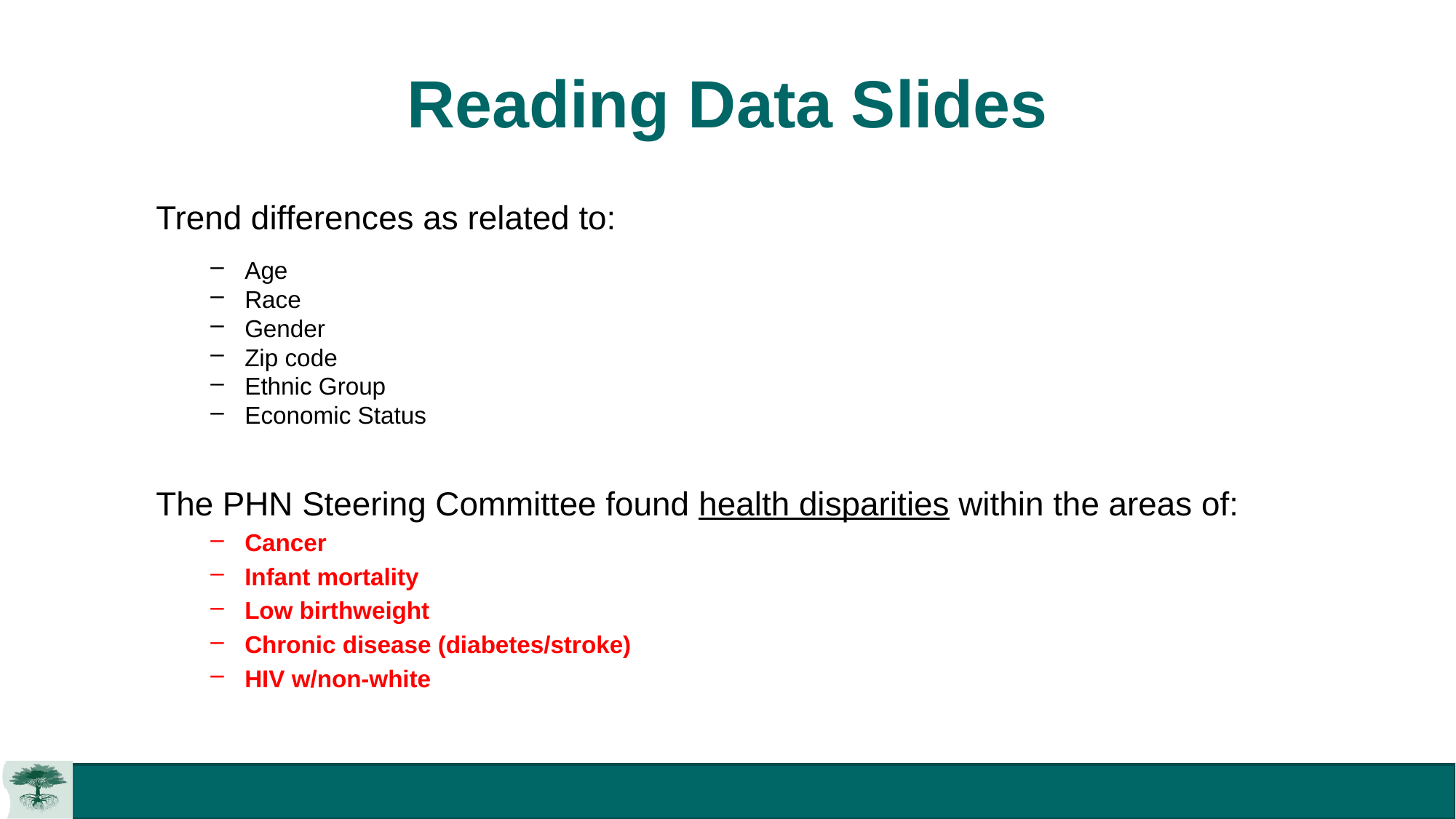

# Reading Data Slides
Trend differences as related to:
Age
Race
Gender
Zip code
Ethnic Group
Economic Status

The PHN Steering Committee found health disparities within the areas of:
Cancer
Infant mortality
Low birthweight
Chronic disease (diabetes/stroke)
HIV w/non-white